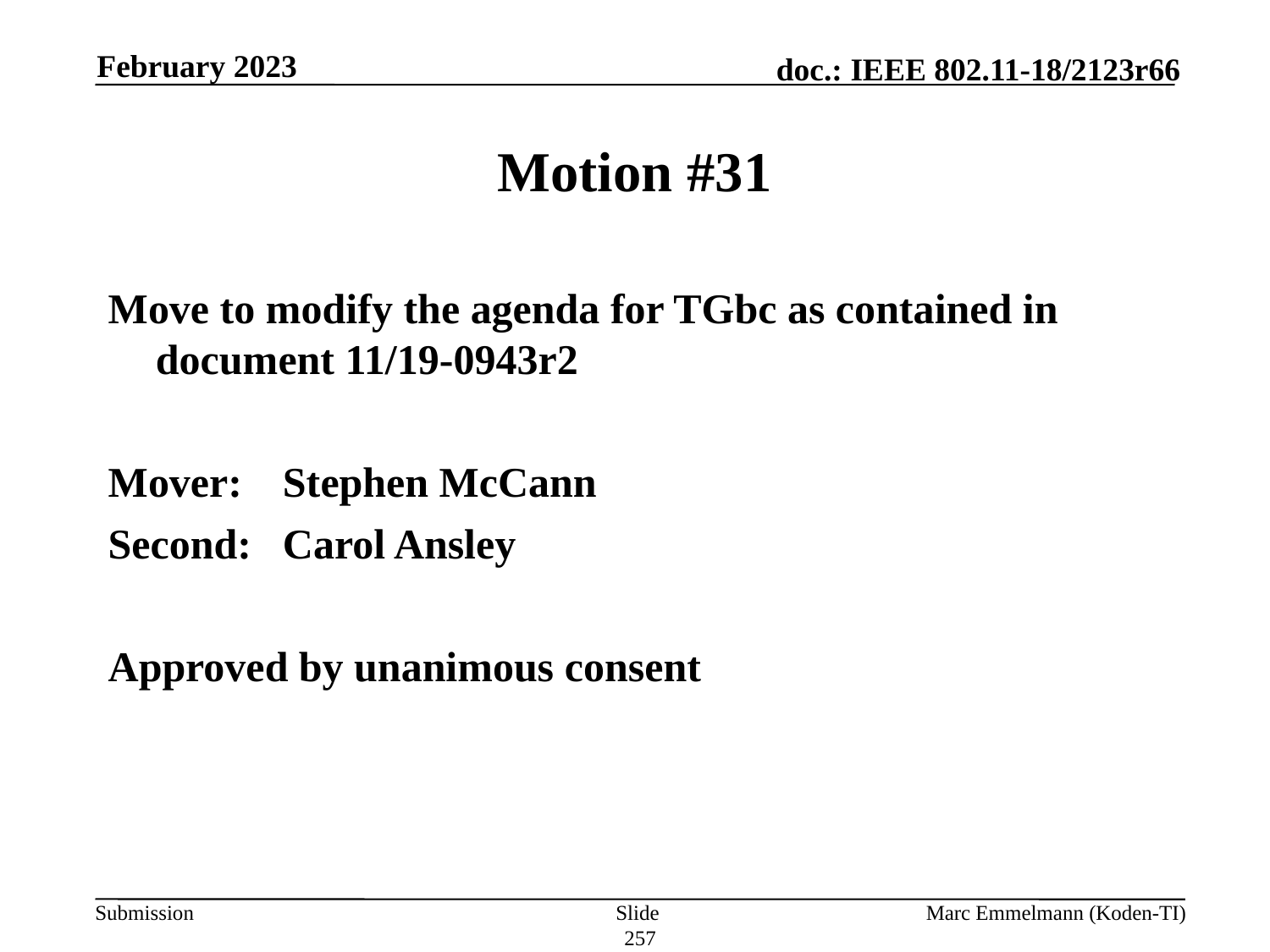

February 2023
# Motion #31
Move to modify the agenda for TGbc as contained in document 11/19-0943r2

Mover:	Stephen McCann
Second:	Carol Ansley

Approved by unanimous consent

Slide 257
Marc Emmelmann (Koden-TI)